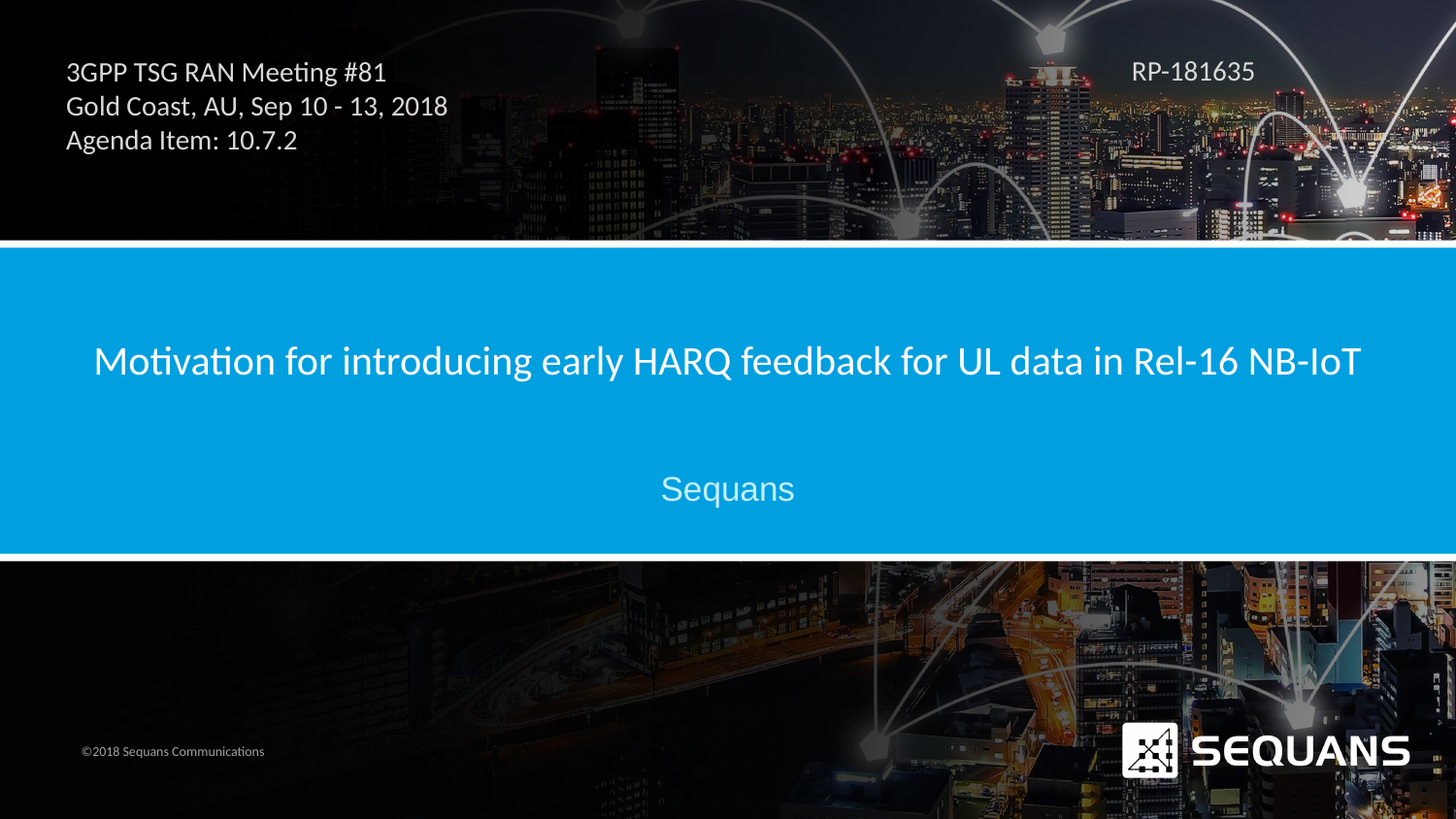

RP-181635
3GPP TSG RAN Meeting #81
Gold Coast, AU, Sep 10 - 13, 2018
Agenda Item: 10.7.2
# Motivation for introducing early HARQ feedback for UL data in Rel-16 NB-IoT
Sequans
©2018 Sequans Communications